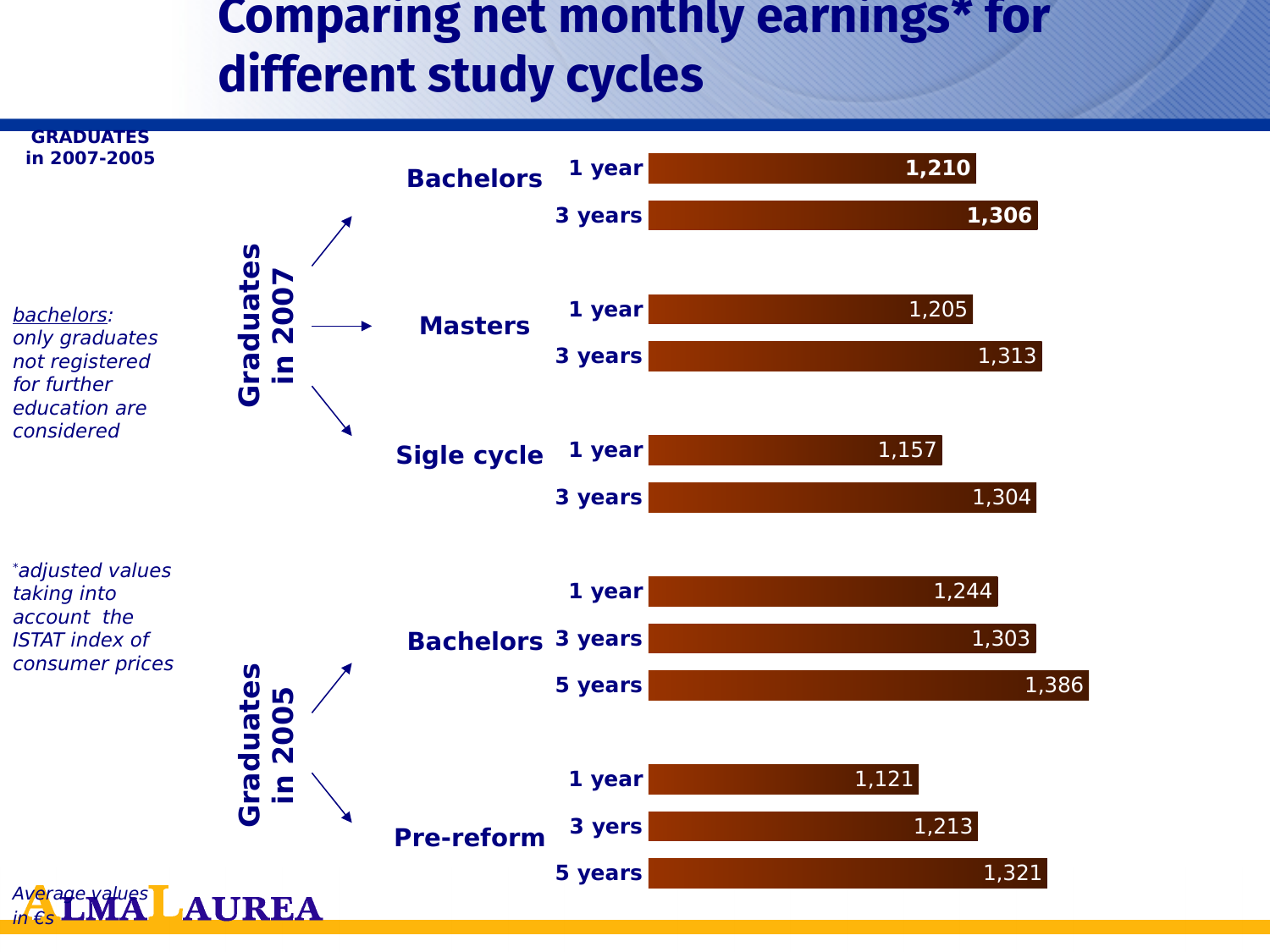

# Comparing net monthly earnings* for different study cycles
GRADUATES
in 2007-2005

### Chart

| Category | Rilevazione 2010 |
|---|---|
| 5 years | 1321.0 |
| 3 yers | 1213.0 |
| 1 year | 1121.0 |
|  | None |
| 5 years | 1385.8792742973637 |
| 3 years | 1302.9673968948978 |
| 1 year | 1243.759834246099 |
|  | None |
| 3 years | 1304.0 |
| 1 year | 1157.1261 |
|  | None |
| 3 years | 1312.7462206461455 |
| 1 year | 1205.3070514500305 |
|  | None |
| 3 years | 1305.858673339461 |
| 1 year | 1209.964768034204 |
Bachelors
Graduates
in 2007
bachelors:
only graduates not registered for further education are considered

*adjusted values taking into account  the ISTAT index of consumer prices

Masters
Sigle cycle
Bachelors
Graduates
in 2005
Pre-reform
Average values
in €s